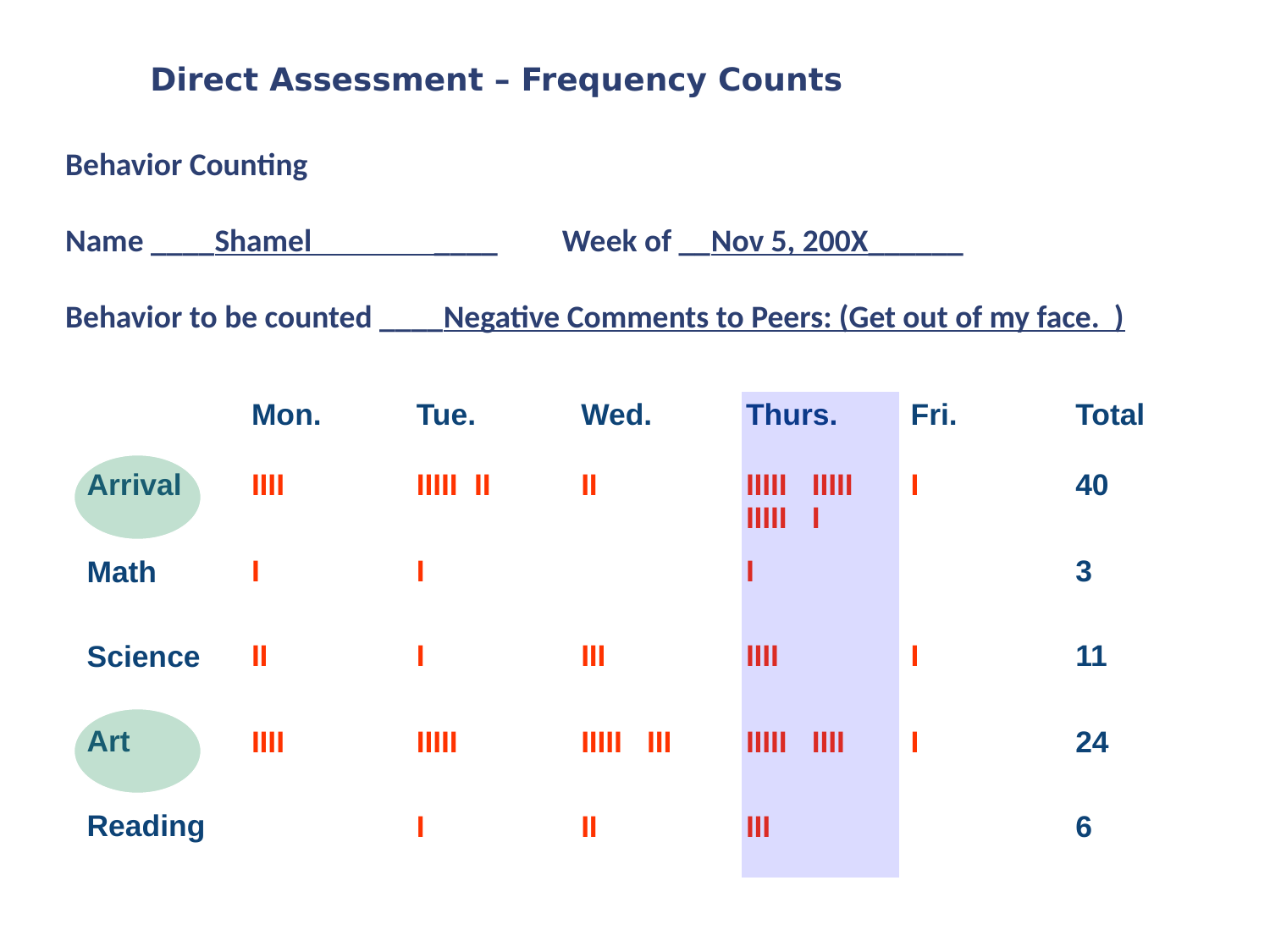

Direct Assessment – Frequency Counts
Behavior Counting

Name ____Shamel                 ____         Week of __Nov 5, 200X______

Behavior to be counted ____Negative Comments to Peers: (Get out of my face.  )
|  | Mon. | Tue. | Wed. | Thurs. | Fri. | Total |
| --- | --- | --- | --- | --- | --- | --- |
| Arrival |  |  |  |  |  |  |
| Math |  |  |  |  |  |  |
| Science |  |  |  |  |  |  |
| Art |  |  |  |  |  |  |
| Reading |  |  |  |  |  |  |

|  | IIII | IIIII II | II | IIIII IIIII IIIII I | I | 40 |
| --- | --- | --- | --- | --- | --- | --- |
|  | I | I |  | I |  | 3 |
| --- | --- | --- | --- | --- | --- | --- |
|  | II | I | III | IIII | I | 11 |
| --- | --- | --- | --- | --- | --- | --- |

|  | IIII | IIIII | IIIII III | IIIII IIII | I | 24 |
| --- | --- | --- | --- | --- | --- | --- |
|  |  | I | II | III |  | 6 |
| --- | --- | --- | --- | --- | --- | --- |